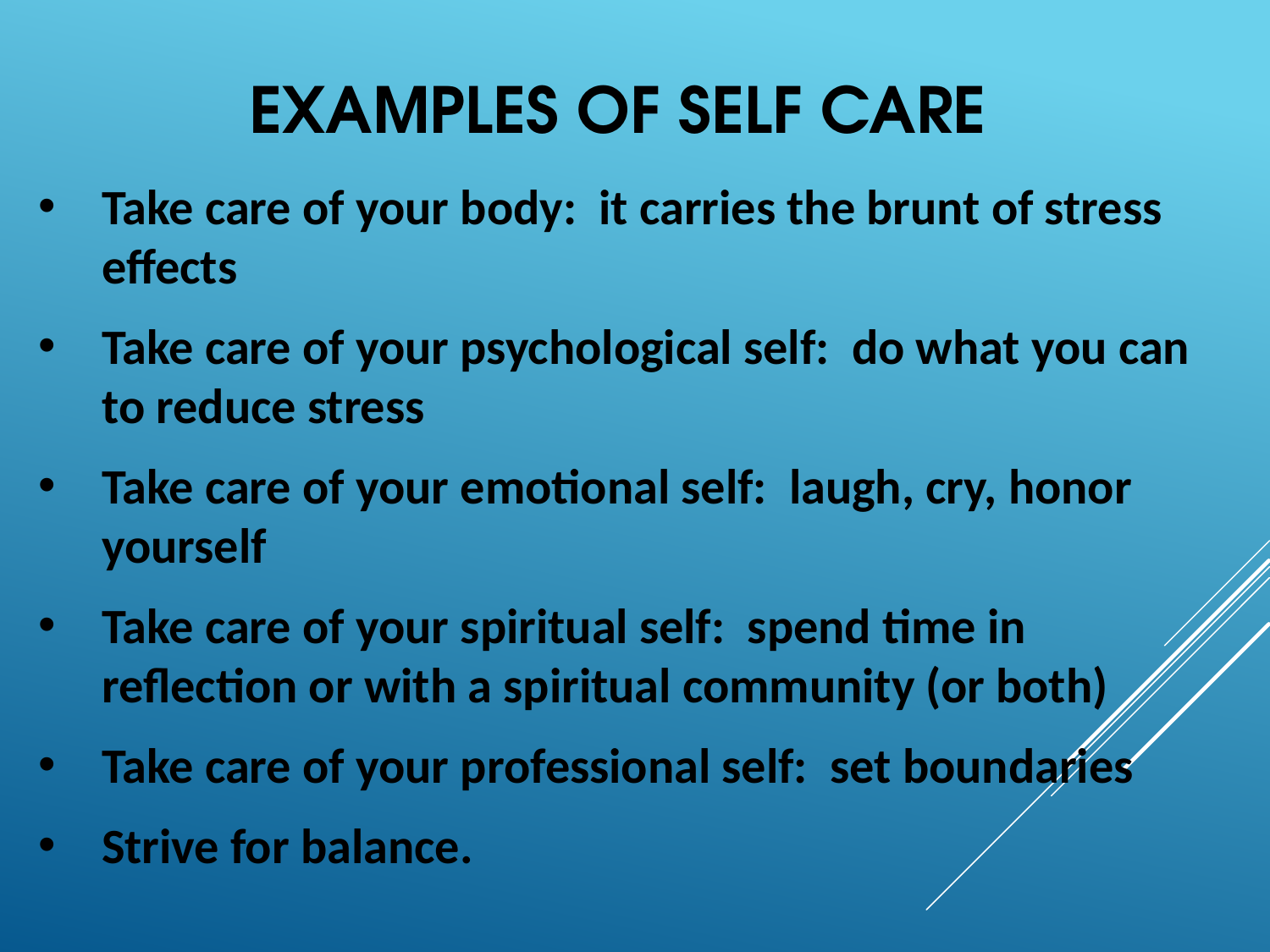

EXAMPLES OF SELF CARE
Take care of your body:  it carries the brunt of stress effects
Take care of your psychological self:  do what you can to reduce stress
Take care of your emotional self:  laugh, cry, honor yourself
Take care of your spiritual self:  spend time in reflection or with a spiritual community (or both)
Take care of your professional self:  set boundaries
Strive for balance.